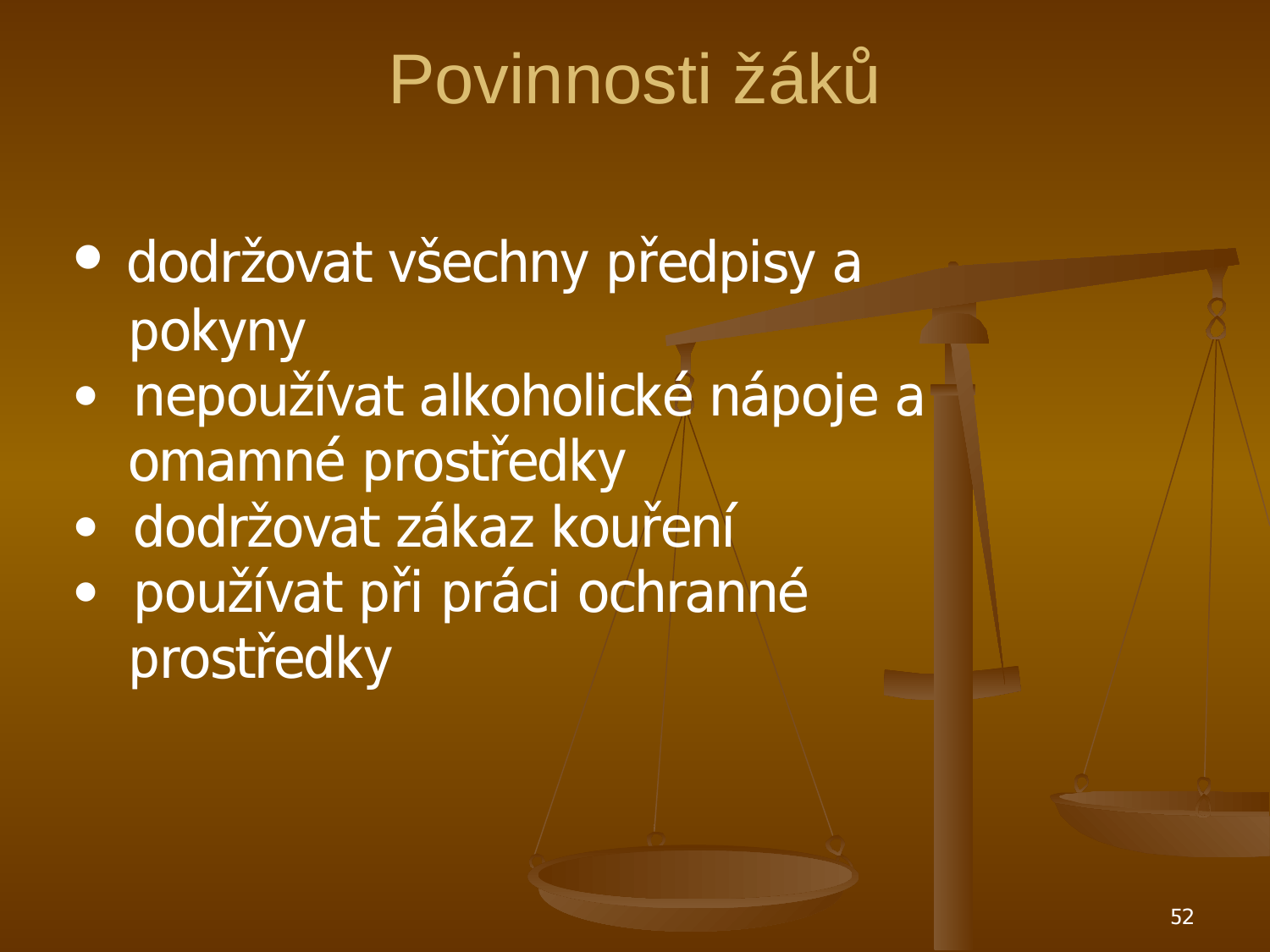

# Povinnosti žáků
• dodržovat všechny předpisy a
   pokyny
•  nepoužívat alkoholické nápoje a
   omamné prostředky
•  dodržovat zákaz kouření
•  používat při práci ochranné
   prostředky

52